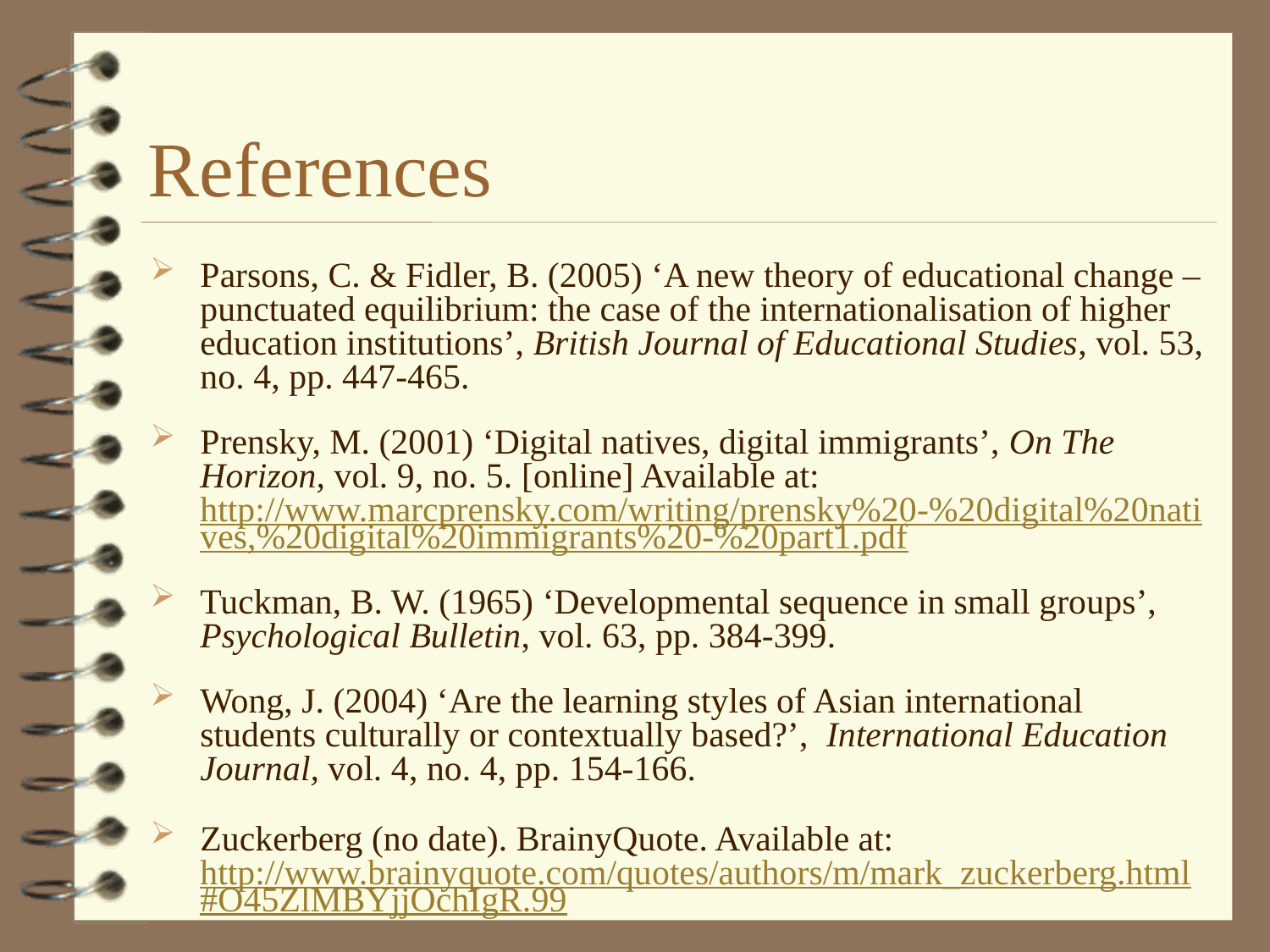

# References
Parsons, C. & Fidler, B. (2005) ‘A new theory of educational change – punctuated equilibrium: the case of the internationalisation of higher education institutions’, British Journal of Educational Studies, vol. 53, no. 4, pp. 447-465.

Prensky, M. (2001) ‘Digital natives, digital immigrants’, On The Horizon, vol. 9, no. 5. [online] Available at:  http://www.marcprensky.com/writing/prensky%20-%20digital%20natives,%20digital%20immigrants%20-%20part1.pdf

Tuckman, B. W. (1965) ‘Developmental sequence in small groups’, Psychological Bulletin, vol. 63, pp. 384-399.

Wong, J. (2004) ‘Are the learning styles of Asian international students culturally or contextually based?’,  International Education Journal, vol. 4, no. 4, pp. 154-166.

Zuckerberg (no date). BrainyQuote. Available at: http://www.brainyquote.com/quotes/authors/m/mark_zuckerberg.html#O45ZlMBYjjOchIgR.99